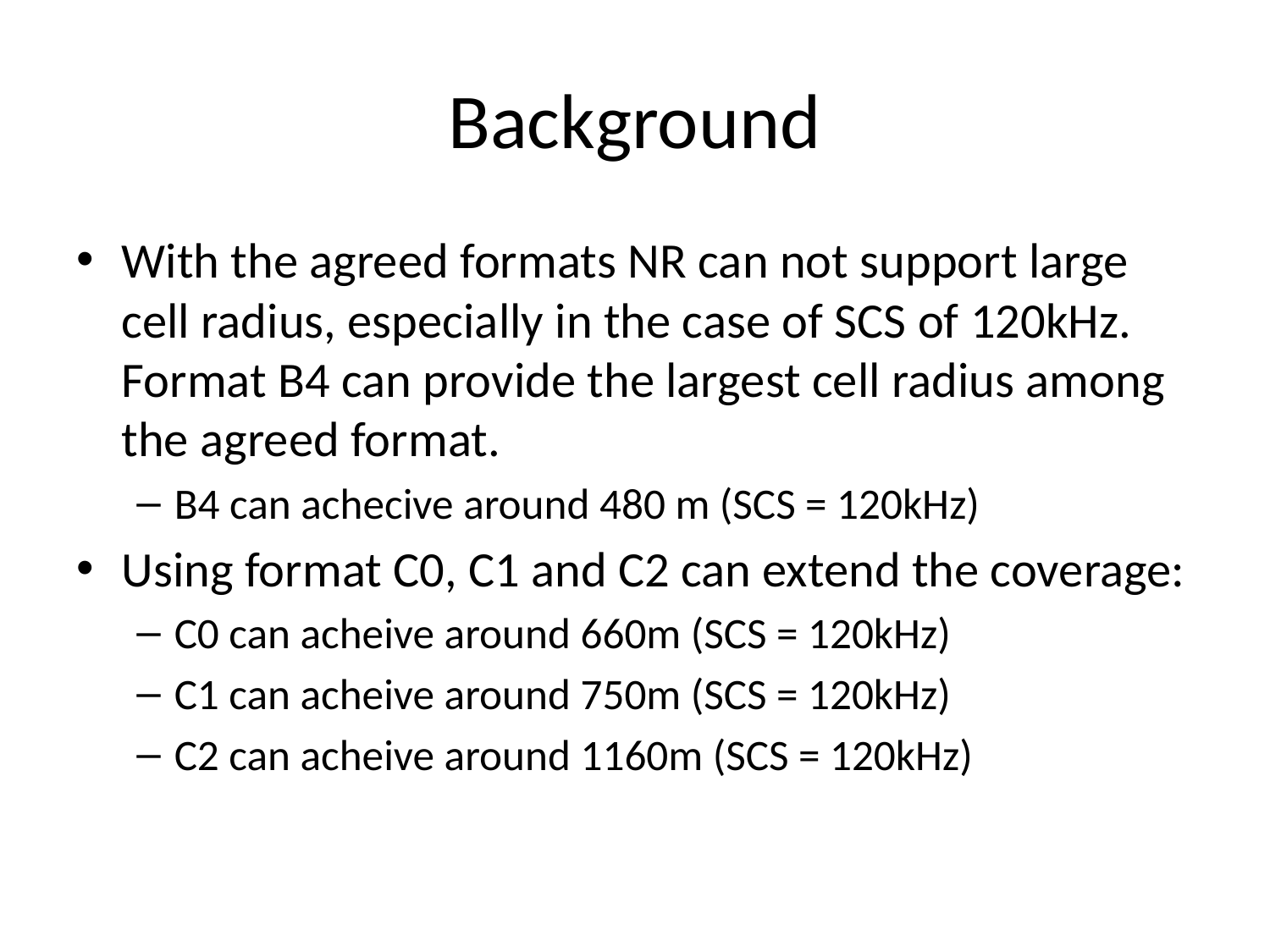

# Background
With the agreed formats NR can not support large cell radius, especially in the case of SCS of 120kHz. Format B4 can provide the largest cell radius among the agreed format.
B4 can achecive around 480 m (SCS = 120kHz)
Using format C0, C1 and C2 can extend the coverage:
C0 can acheive around 660m (SCS = 120kHz)
C1 can acheive around 750m (SCS = 120kHz)
C2 can acheive around 1160m (SCS = 120kHz)